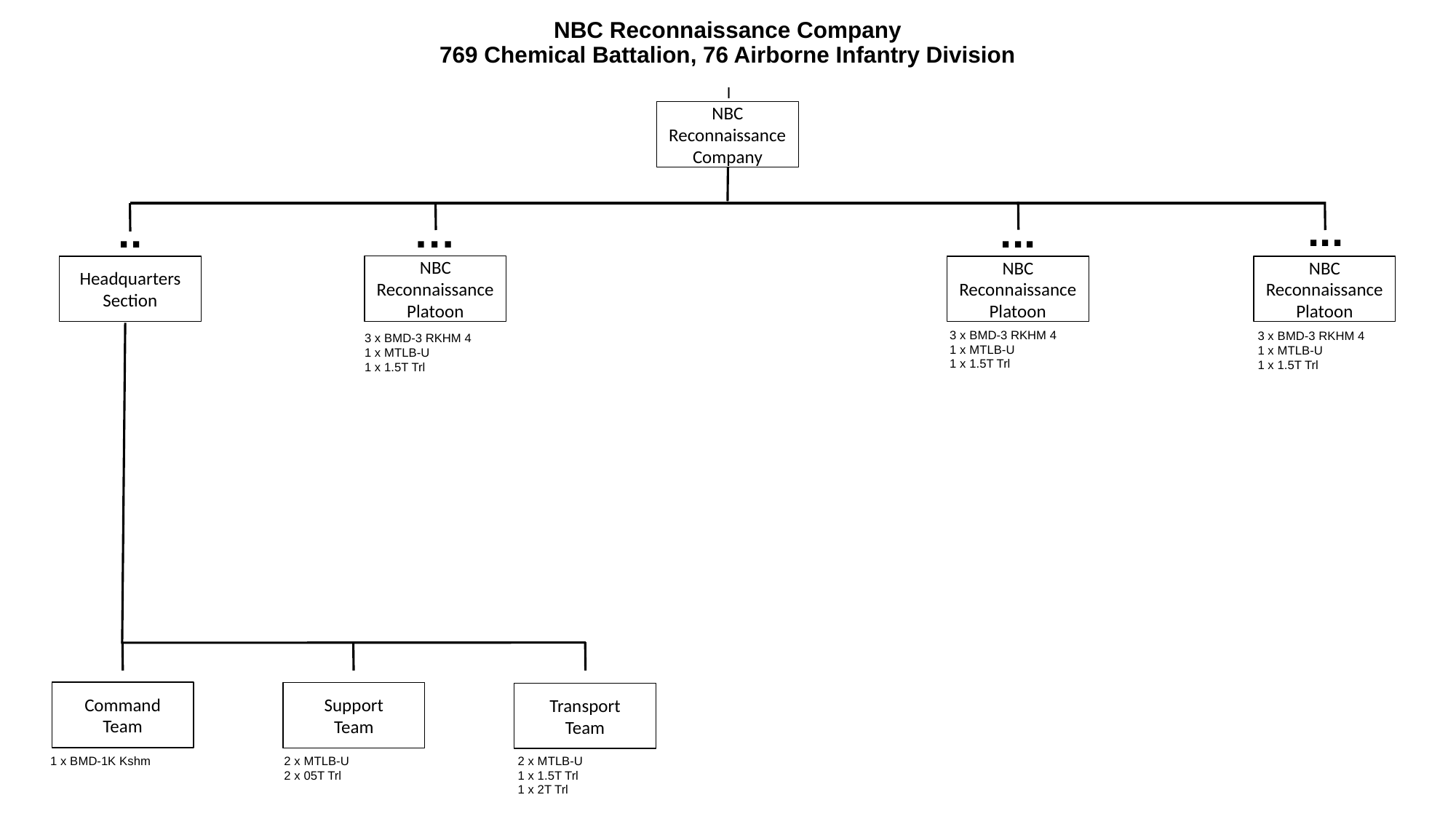

# NBC Reconnaissance Company 769 Chemical Battalion, 76 Airborne Infantry Division
I
NBC Reconnaissance
Company
...
..
…
...
NBC Reconnaissance Platoon
Headquarters
Section
NBC Reconnaissance Platoon
NBC Reconnaissance Platoon
3 x BMD-3 RKHM 4
1 x MTLB-U
1 x 1.5T Trl
3 x BMD-3 RKHM 4
1 x MTLB-U
1 x 1.5T Trl
3 x BMD-3 RKHM 4
1 x MTLB-U
1 x 1.5T Trl
Command
Team
Support
Team
Transport
Team
1 x BMD-1K Kshm
2 x MTLB-U
2 x 05T Trl
2 x MTLB-U
1 x 1.5T Trl
1 x 2T Trl